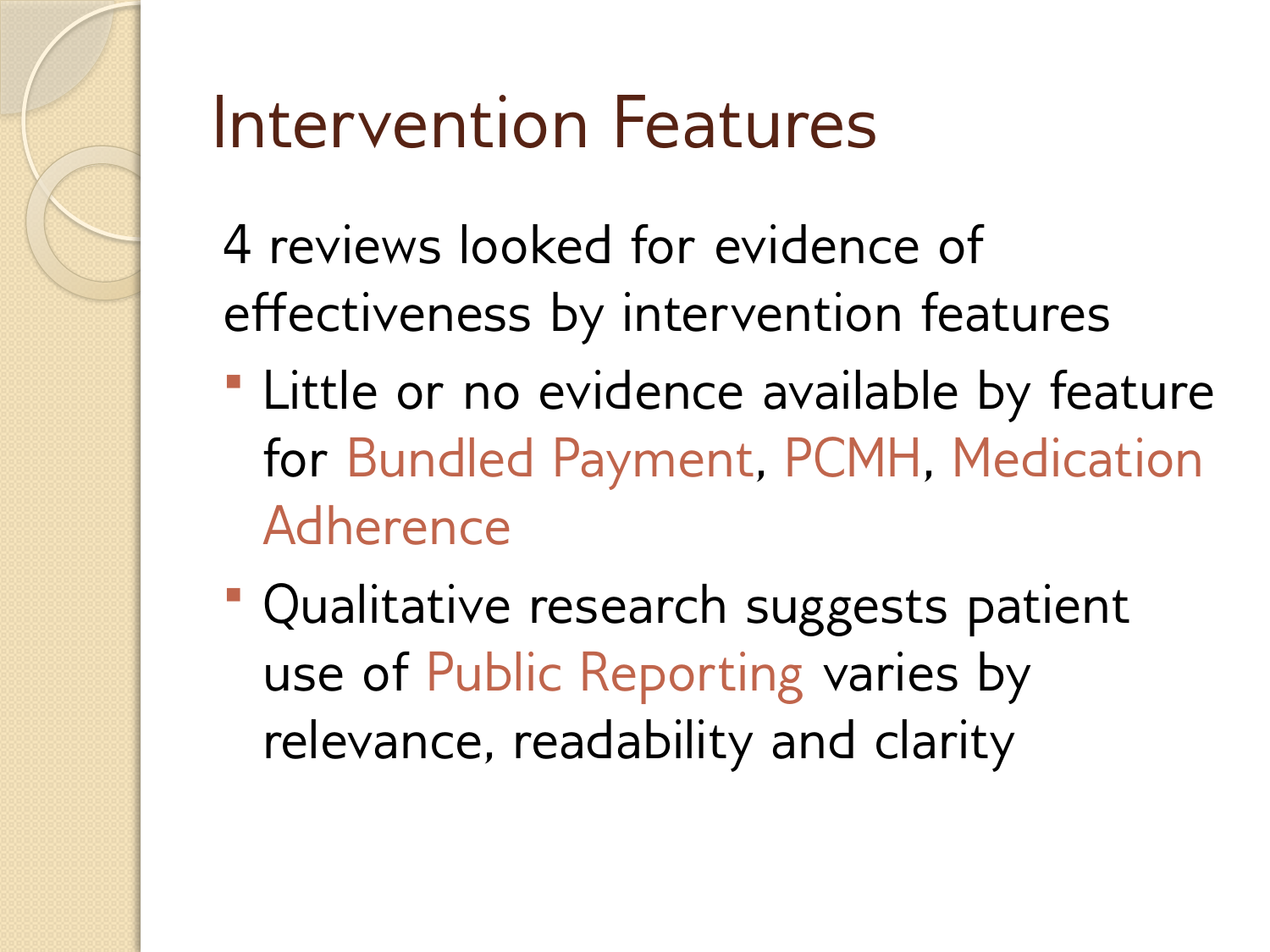

# Intervention Features
4 reviews looked for evidence of effectiveness by intervention features
Little or no evidence available by feature for Bundled Payment, PCMH, Medication Adherence
Qualitative research suggests patient use of Public Reporting varies by relevance, readability and clarity